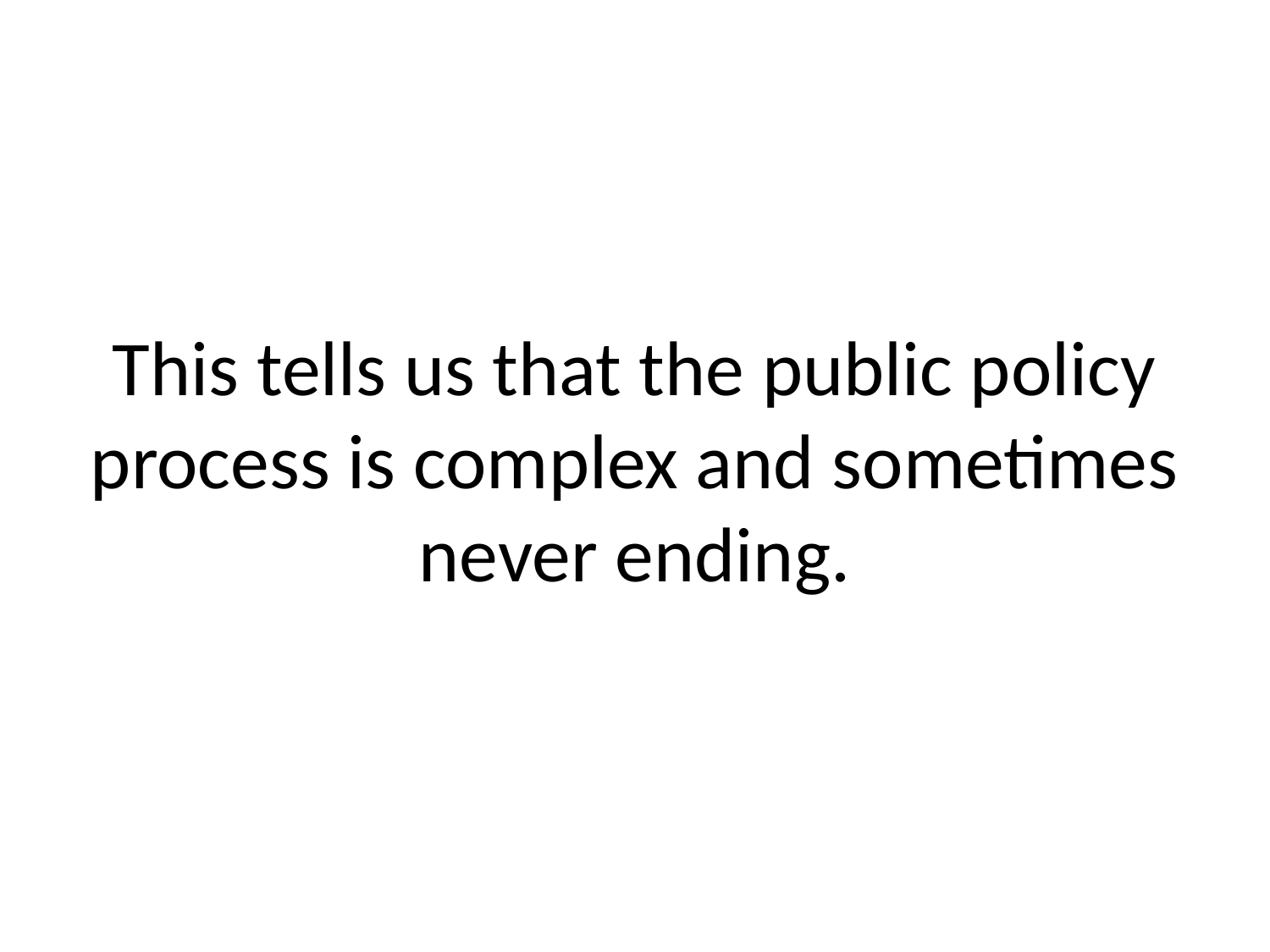

# This tells us that the public policy process is complex and sometimes never ending.